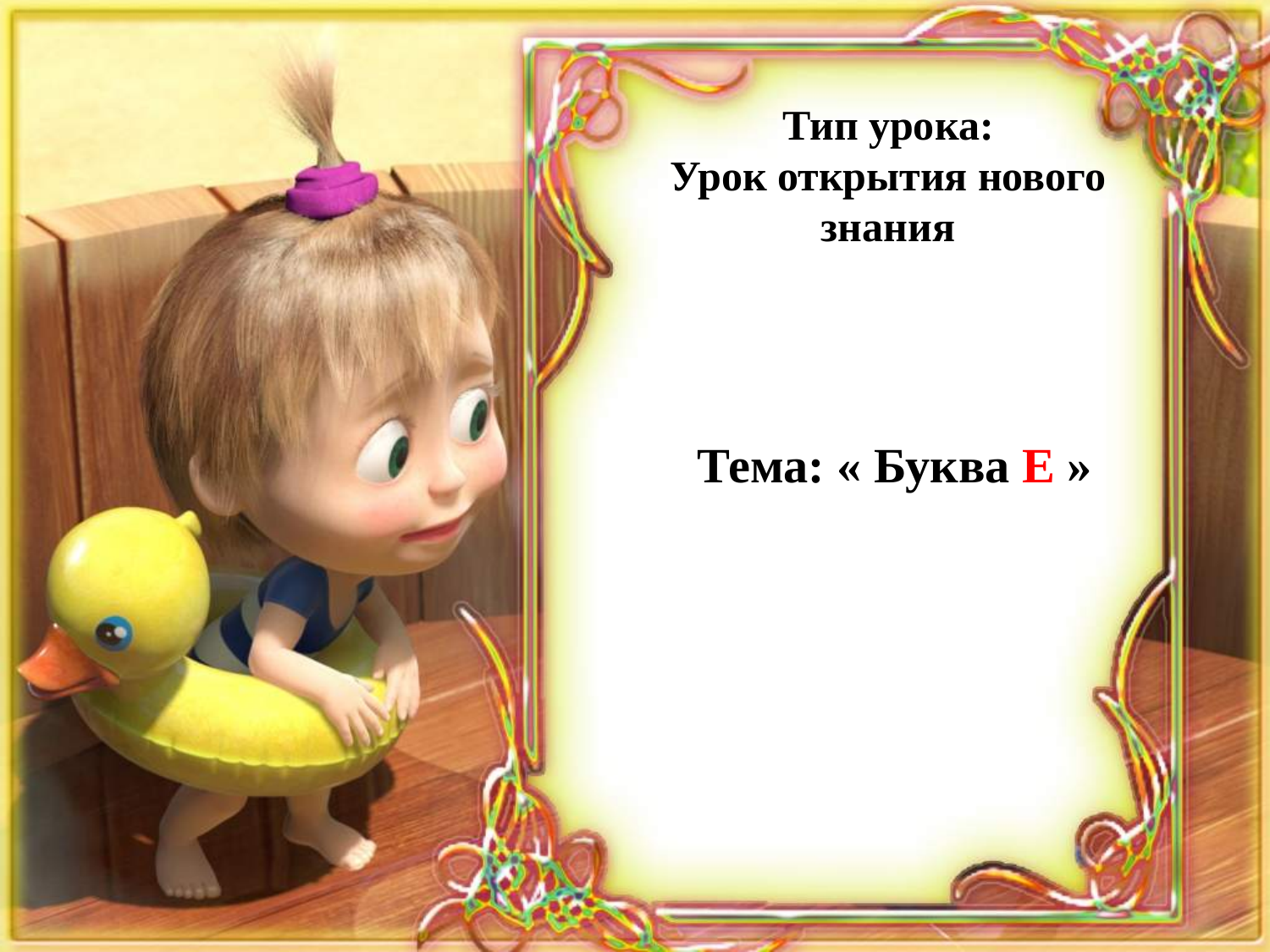

Тип урока:
Урок открытия нового знания
Тема: « Буква Е »